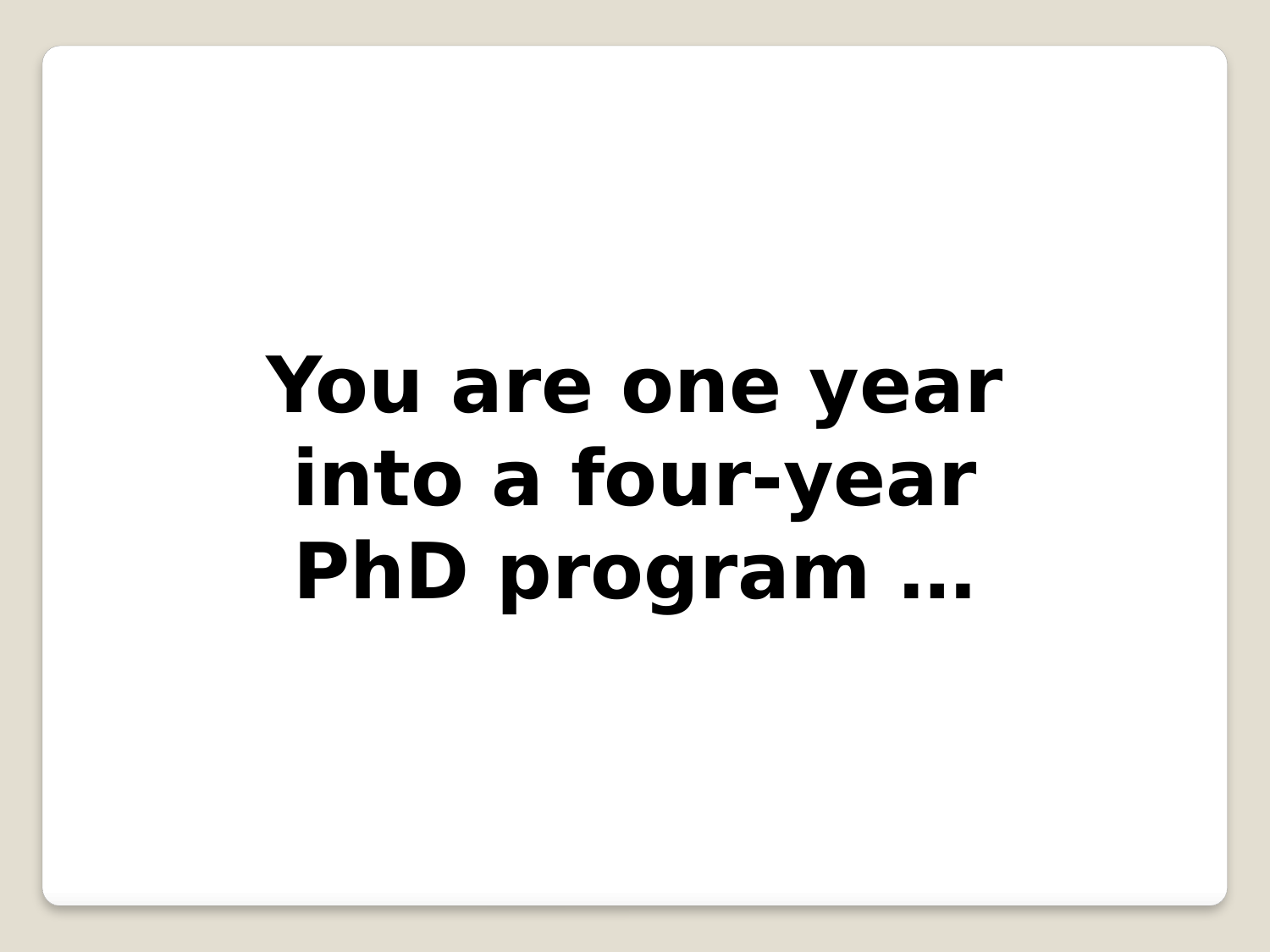

You are one year into a four-year PhD program …